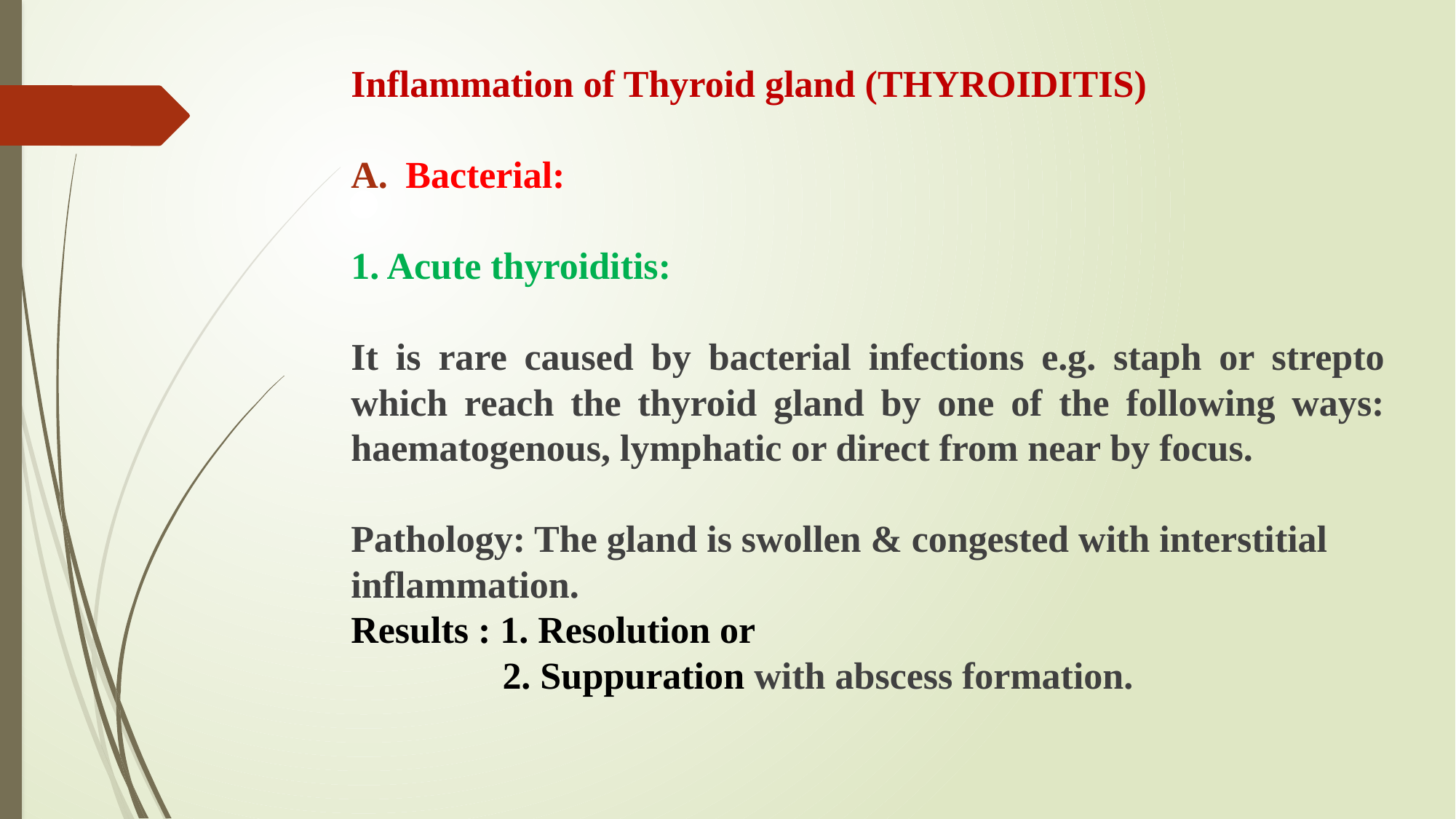

Inflammation of Thyroid gland (THYROIDITIS)

Bacterial:

1. Acute thyroiditis:

It is rare caused by bacterial infections e.g. staph or strepto which reach the thyroid gland by one of the following ways: haematogenous, lymphatic or direct from near by focus.

Pathology: The gland is swollen & congested with interstitial inflammation.
Results : 1. Resolution or
                2. Suppuration with abscess formation.